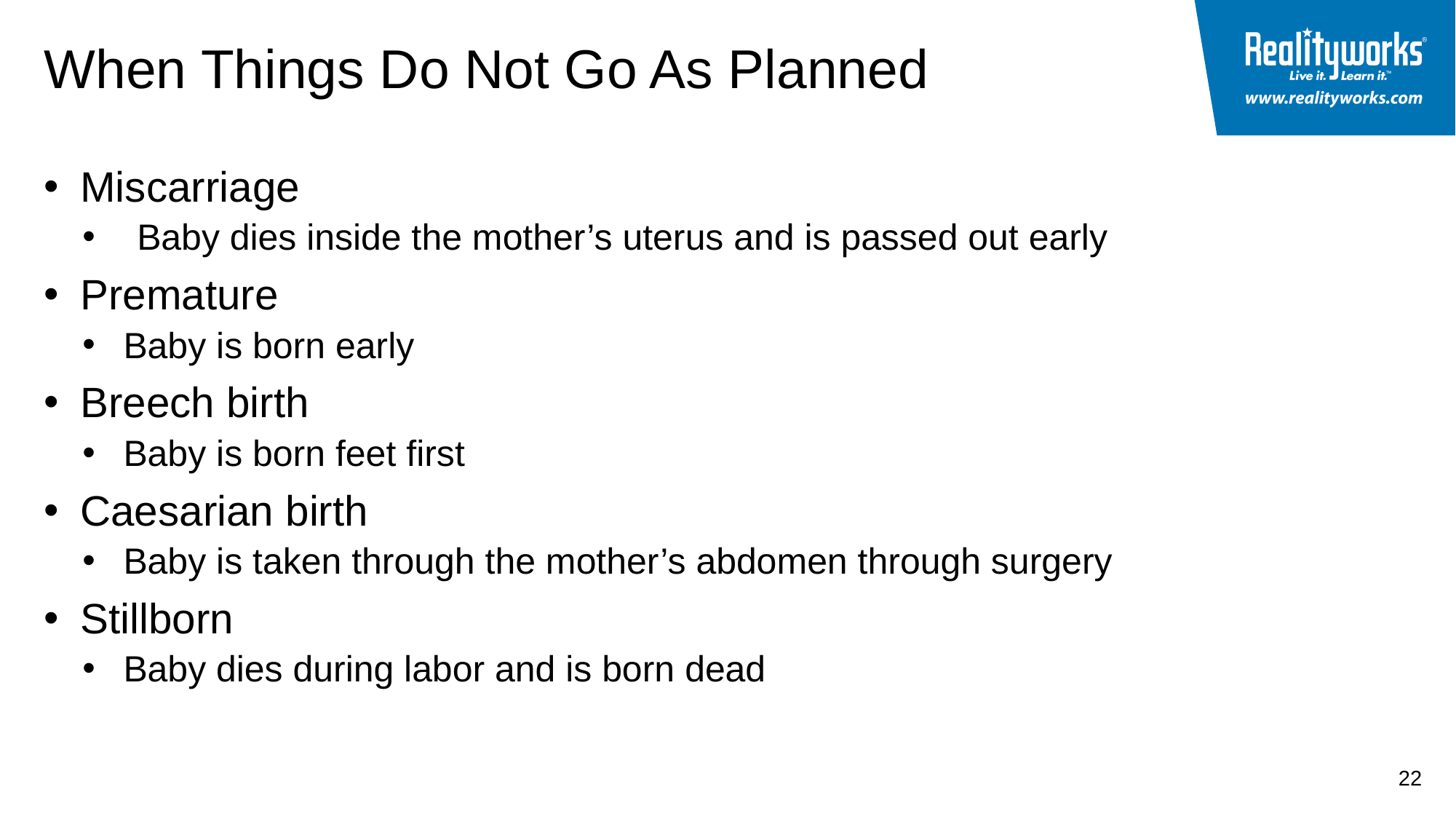

# When Things Do Not Go As Planned
Miscarriage
Baby dies inside the mother’s uterus and is passed out early
Premature
Baby is born early
Breech birth
Baby is born feet first
Caesarian birth
Baby is taken through the mother’s abdomen through surgery
Stillborn
Baby dies during labor and is born dead

22